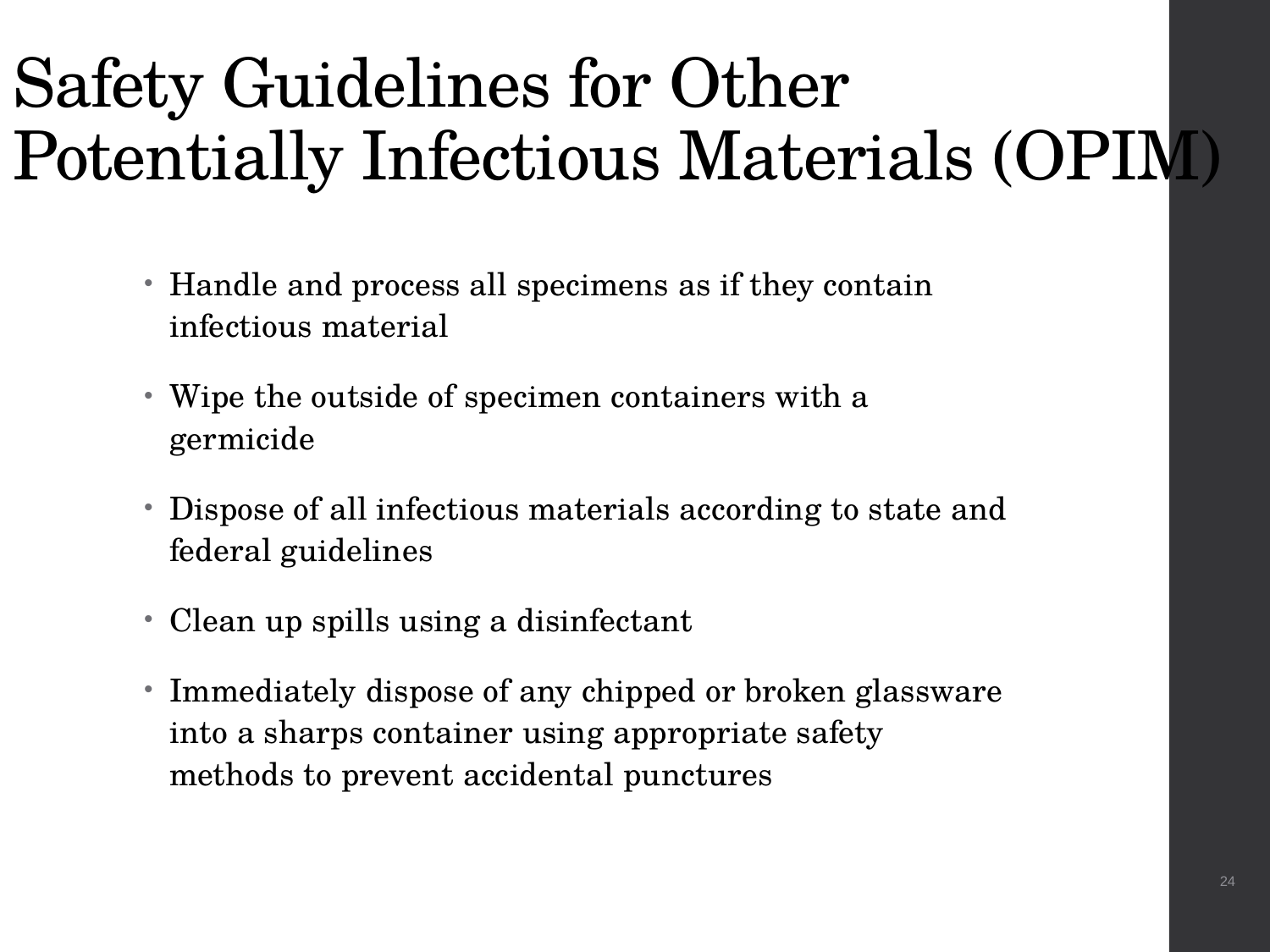

# Safety Guidelines for Other Potentially Infectious Materials (OPIM)
Handle and process all specimens as if they contain infectious material
Wipe the outside of specimen containers with a germicide
Dispose of all infectious materials according to state and federal guidelines
Clean up spills using a disinfectant
Immediately dispose of any chipped or broken glassware into a sharps container using appropriate safety methods to prevent accidental punctures
 24